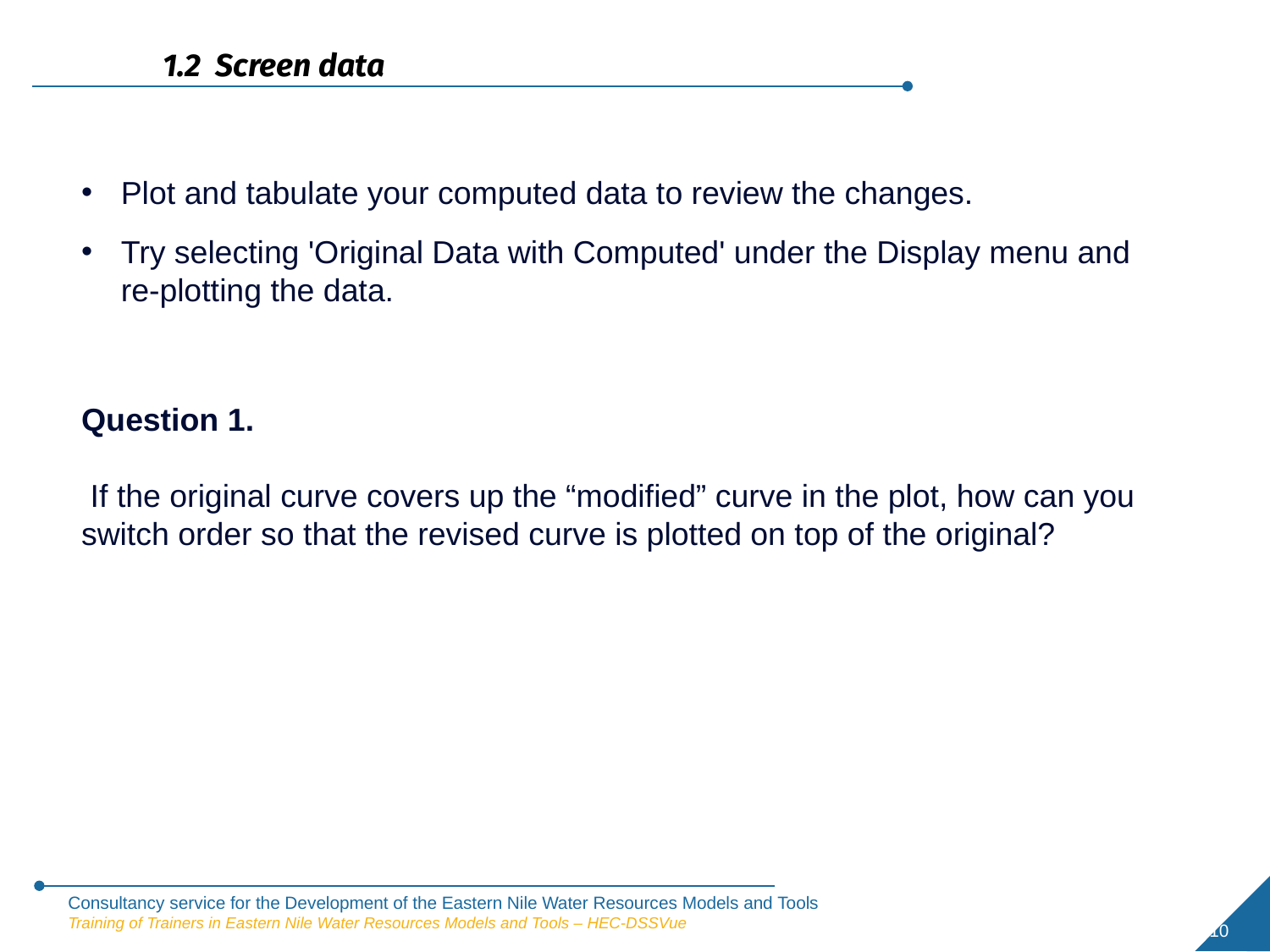

1.2  Screen data
Plot and tabulate your computed data to review the changes.
Try selecting 'Original Data with Computed' under the Display menu and re-plotting the data.
Question 1.

 If the original curve covers up the “modified” curve in the plot, how can you switch order so that the revised curve is plotted on top of the original?